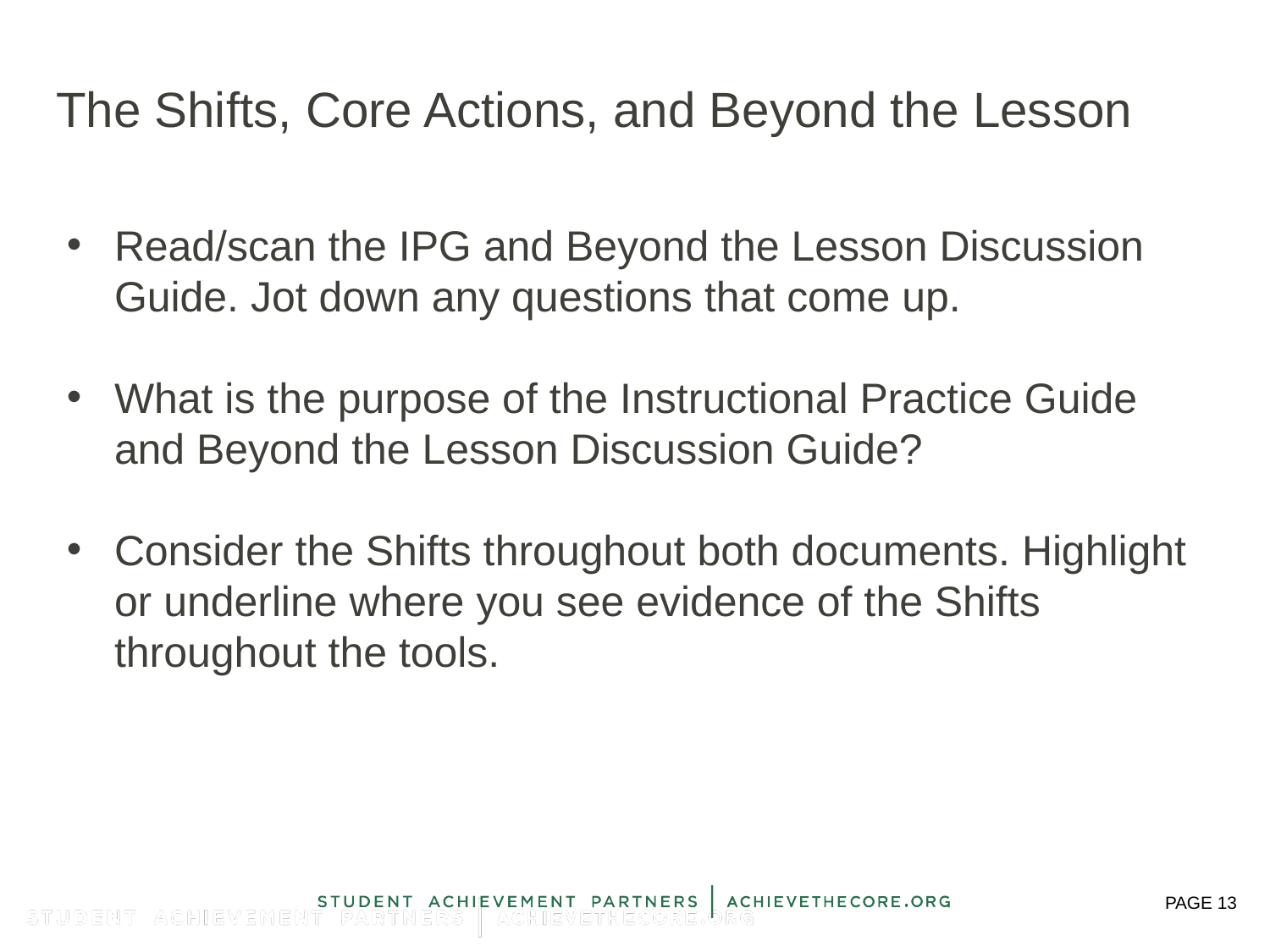

The Shifts, Core Actions, and Beyond the Lesson
Read/scan the IPG and Beyond the Lesson Discussion Guide. Jot down any questions that come up.

What is the purpose of the Instructional Practice Guide and Beyond the Lesson Discussion Guide?

Consider the Shifts throughout both documents. Highlight or underline where you see evidence of the Shifts throughout the tools.